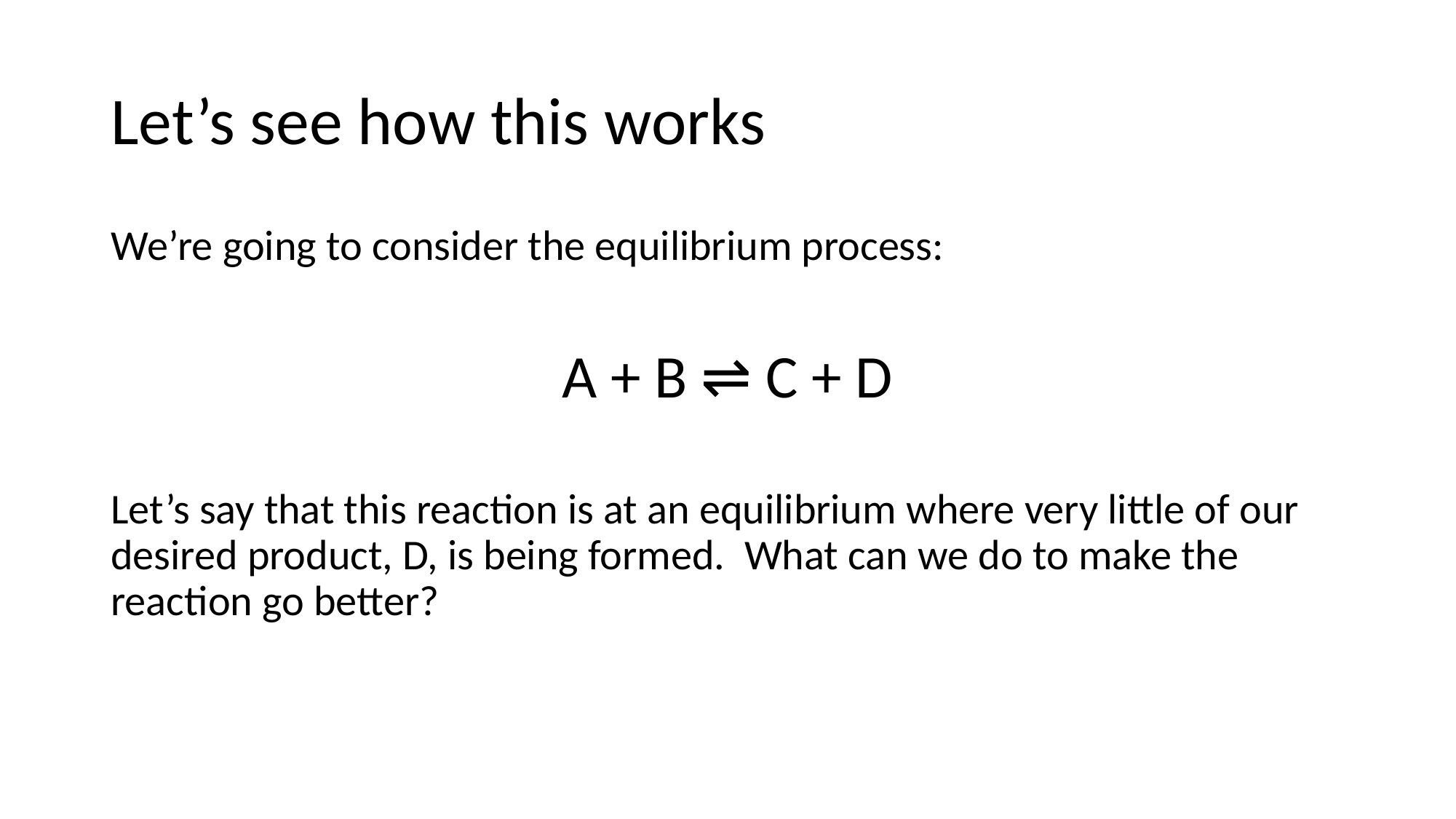

# Let’s see how this works
We’re going to consider the equilibrium process:

A + B ⇌ C + D

Let’s say that this reaction is at an equilibrium where very little of our desired product, D, is being formed.  What can we do to make the reaction go better?